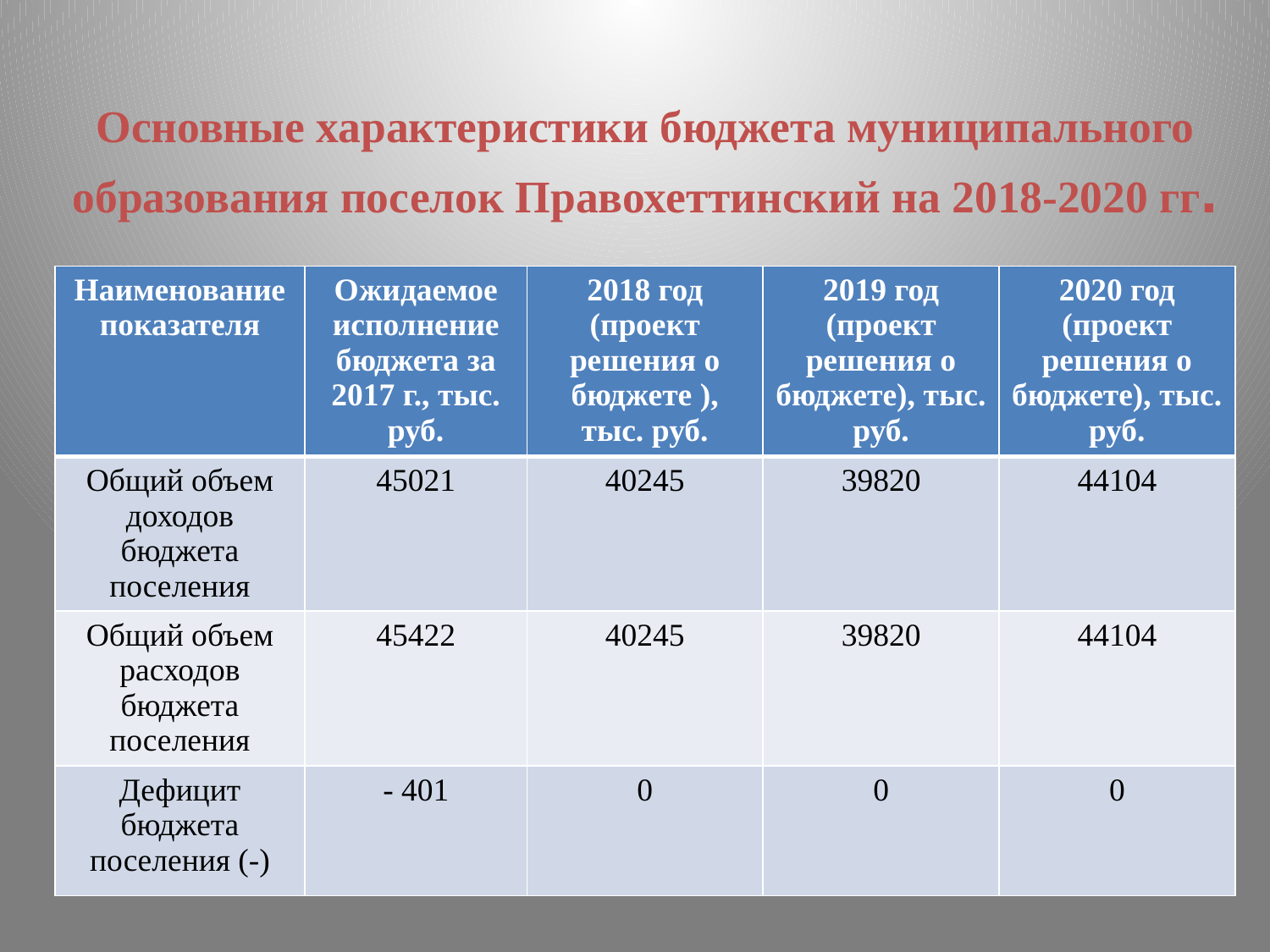

# Основные характеристики бюджета муниципального образования поселок Правохеттинский на 2018-2020 гг.
| Наименование показателя | Ожидаемое исполнение бюджета за 2017 г., тыс. руб. | 2018 год (проект решения о бюджете ), тыс. руб. | 2019 год (проект решения о бюджете), тыс. руб. | 2020 год (проект решения о бюджете), тыс. руб. |
| --- | --- | --- | --- | --- |
| Общий объем доходов бюджета поселения | 45021 | 40245 | 39820 | 44104 |
| Общий объем расходов бюджета поселения | 45422 | 40245 | 39820 | 44104 |
| Дефицит бюджета поселения (-) | - 401 | 0 | 0 | 0 |